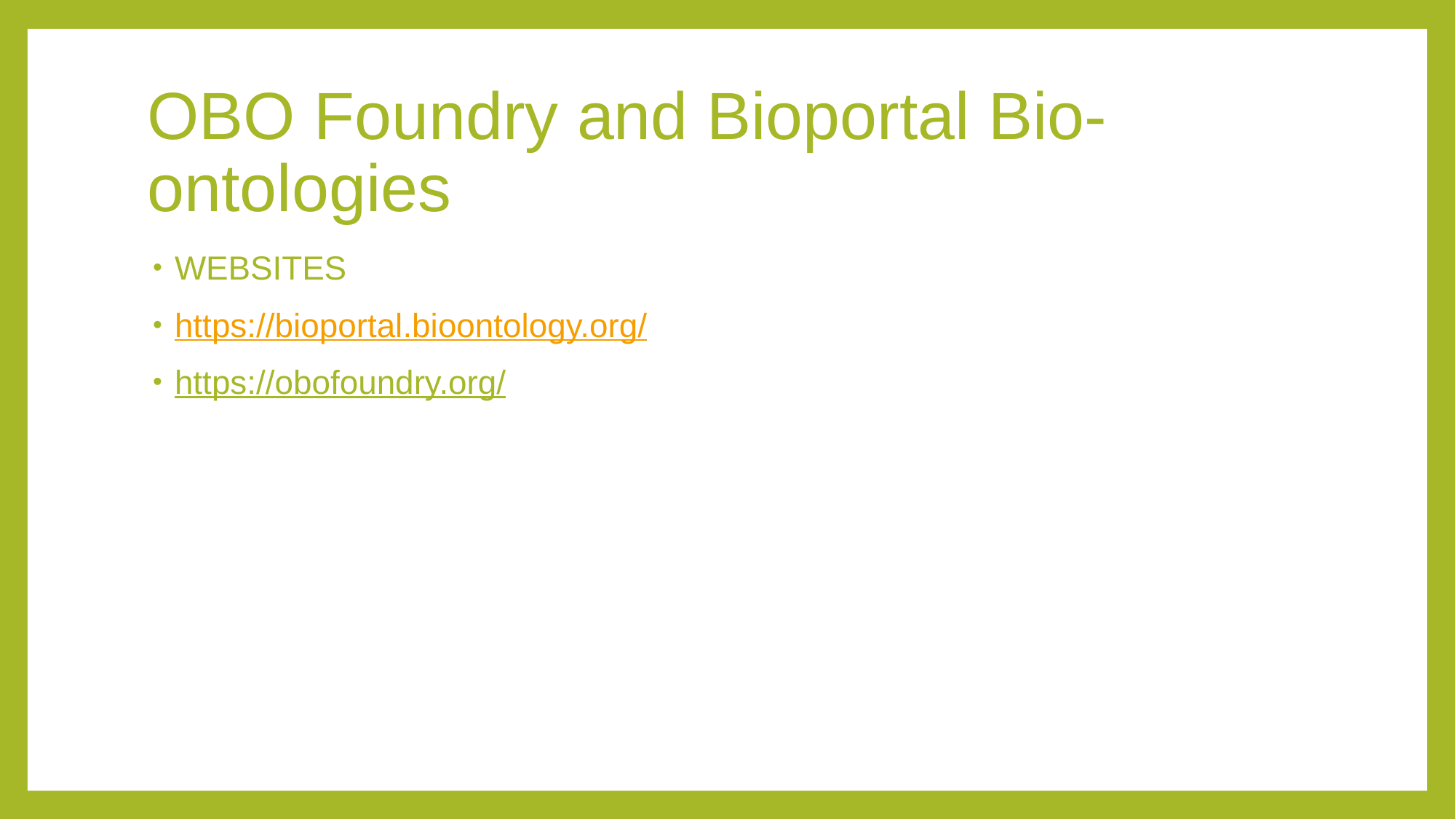

# OBO Foundry and Bioportal Bio-ontologies
WEBSITES
https://bioportal.bioontology.org/
https://obofoundry.org/